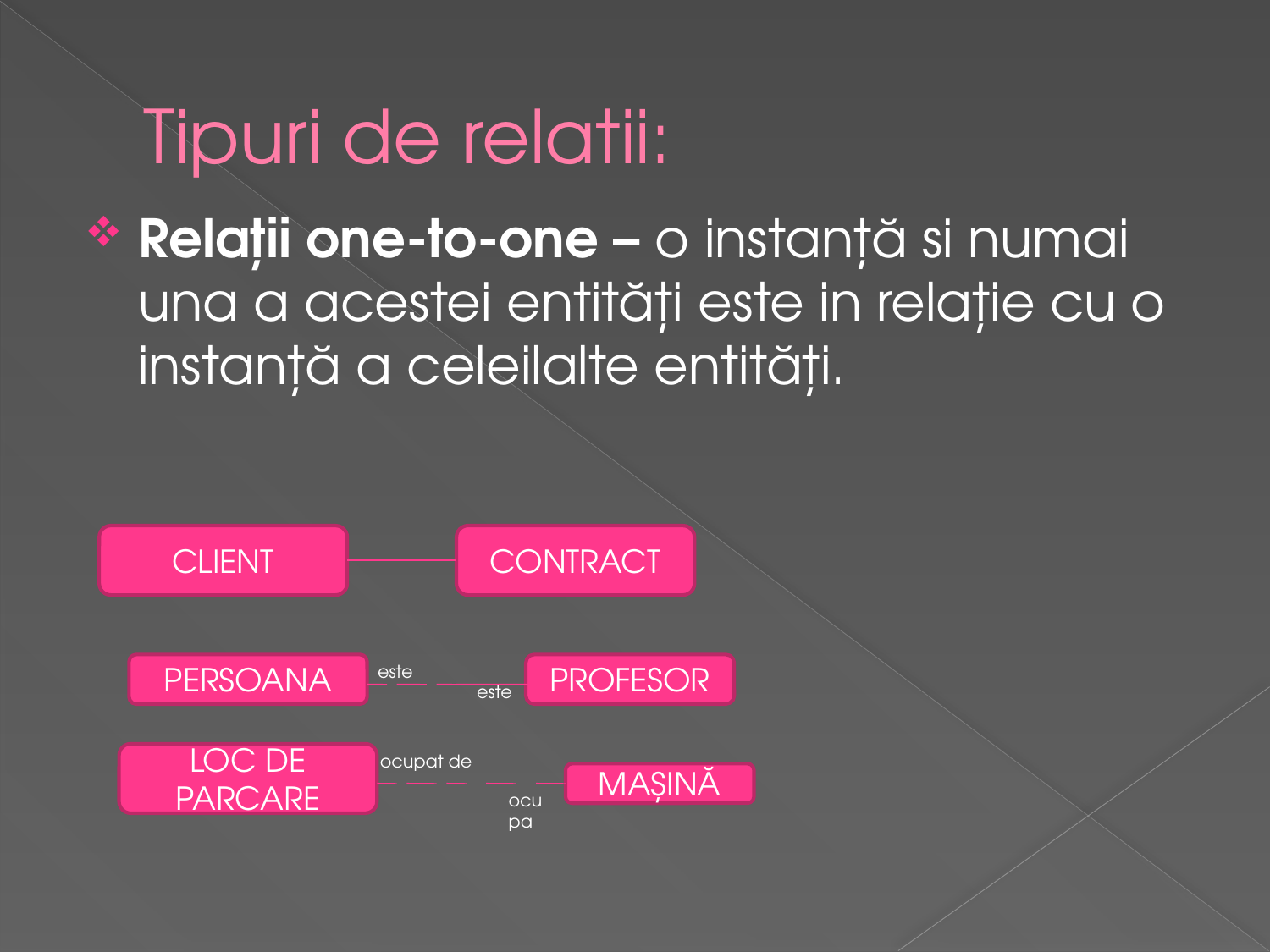

# Tipuri de relatii:
Relaţii one-to-one – o instanţă si numai una a acestei entităţi este in relaţie cu o instanţă a celeilalte entităţi.
CLIENT
CONTRACT

PERSOANA
este
PROFESOR
este
LOC DE PARCARE
ocupat de
MAŞINĂ
ocupa